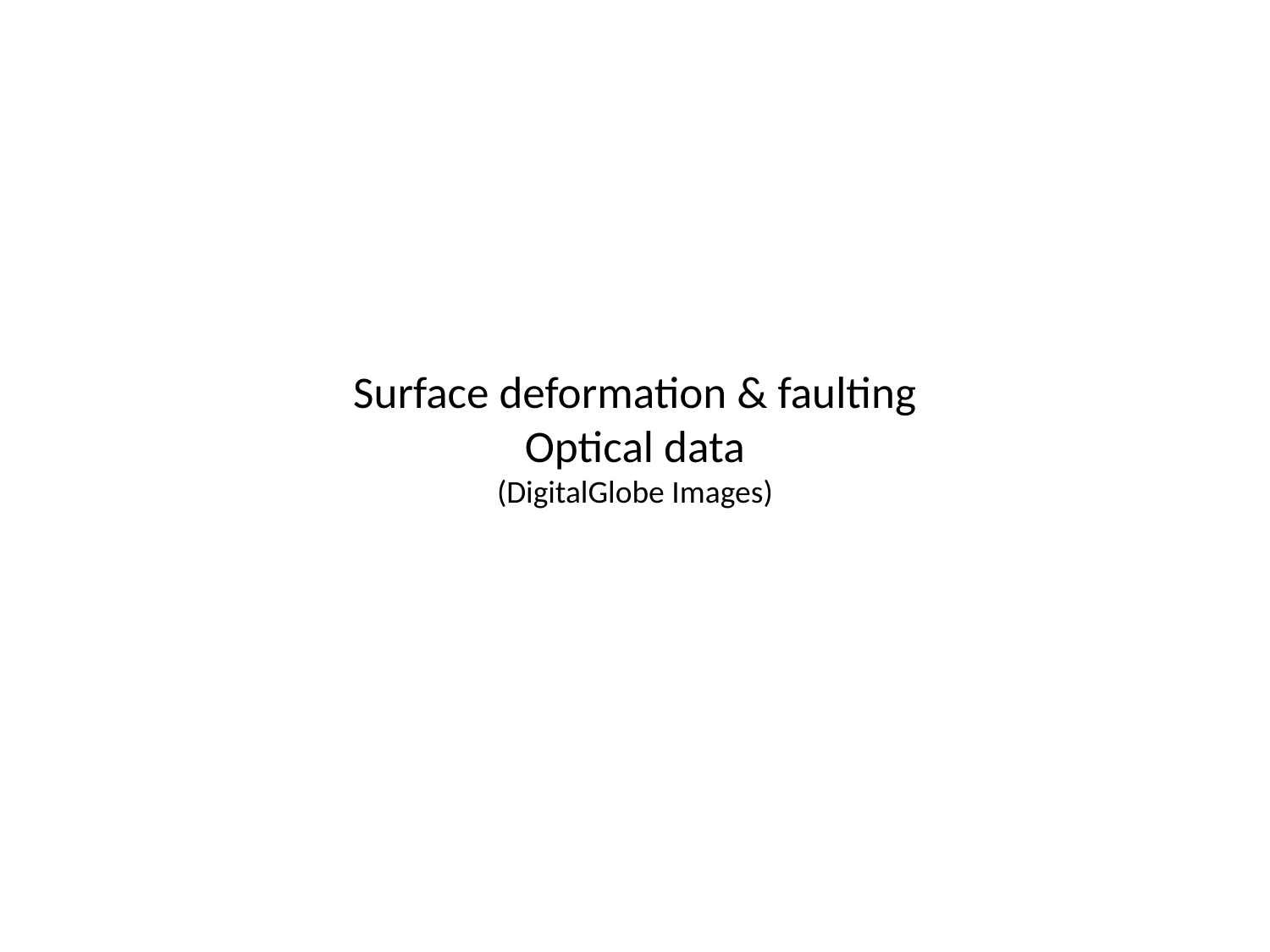

# Surface deformation & faulting Optical data (DigitalGlobe Images)